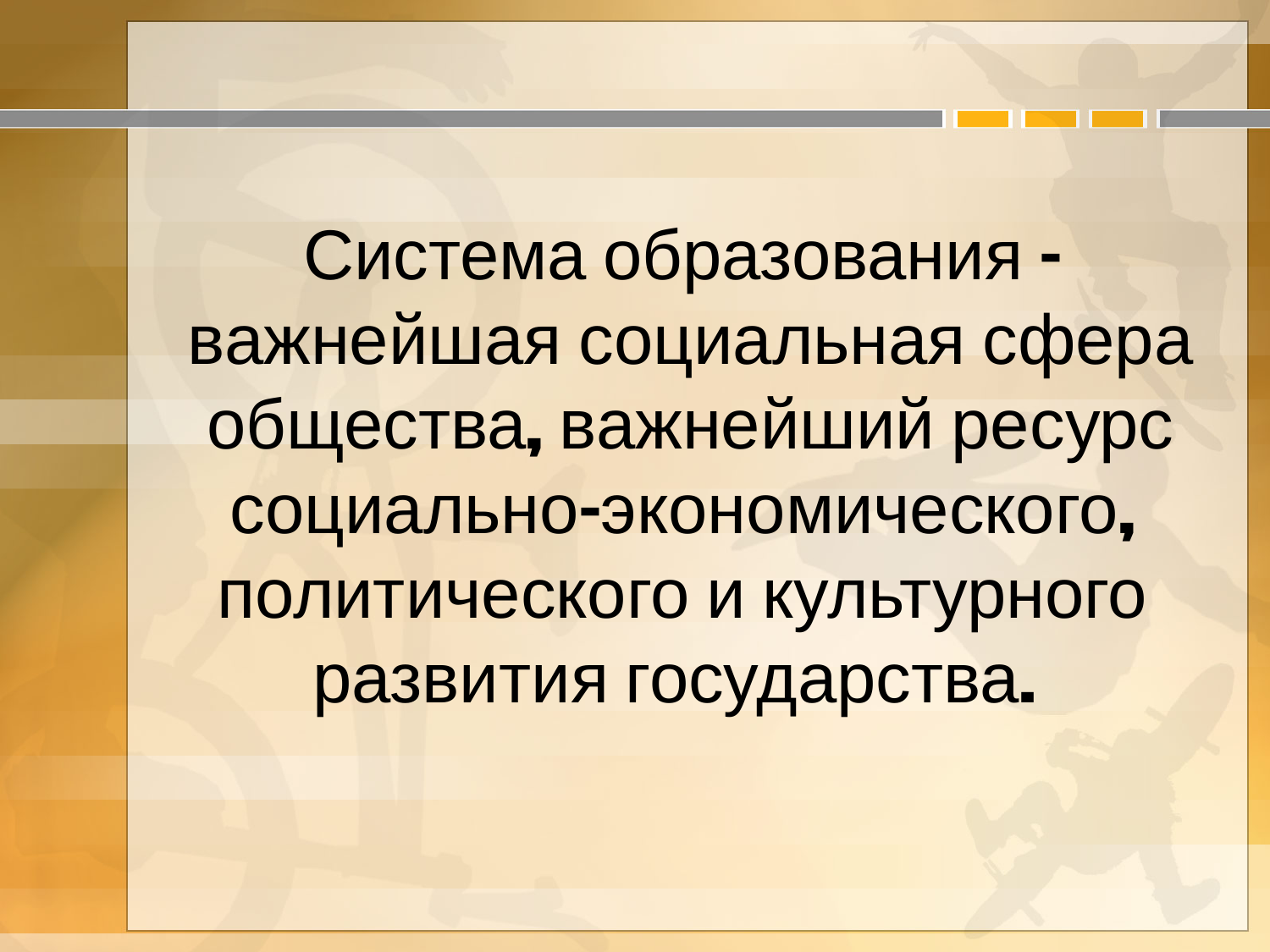

# Система образования – важнейшая социальная сфера общества, важнейший ресурс социально-экономического, политического и культурного развития государства.